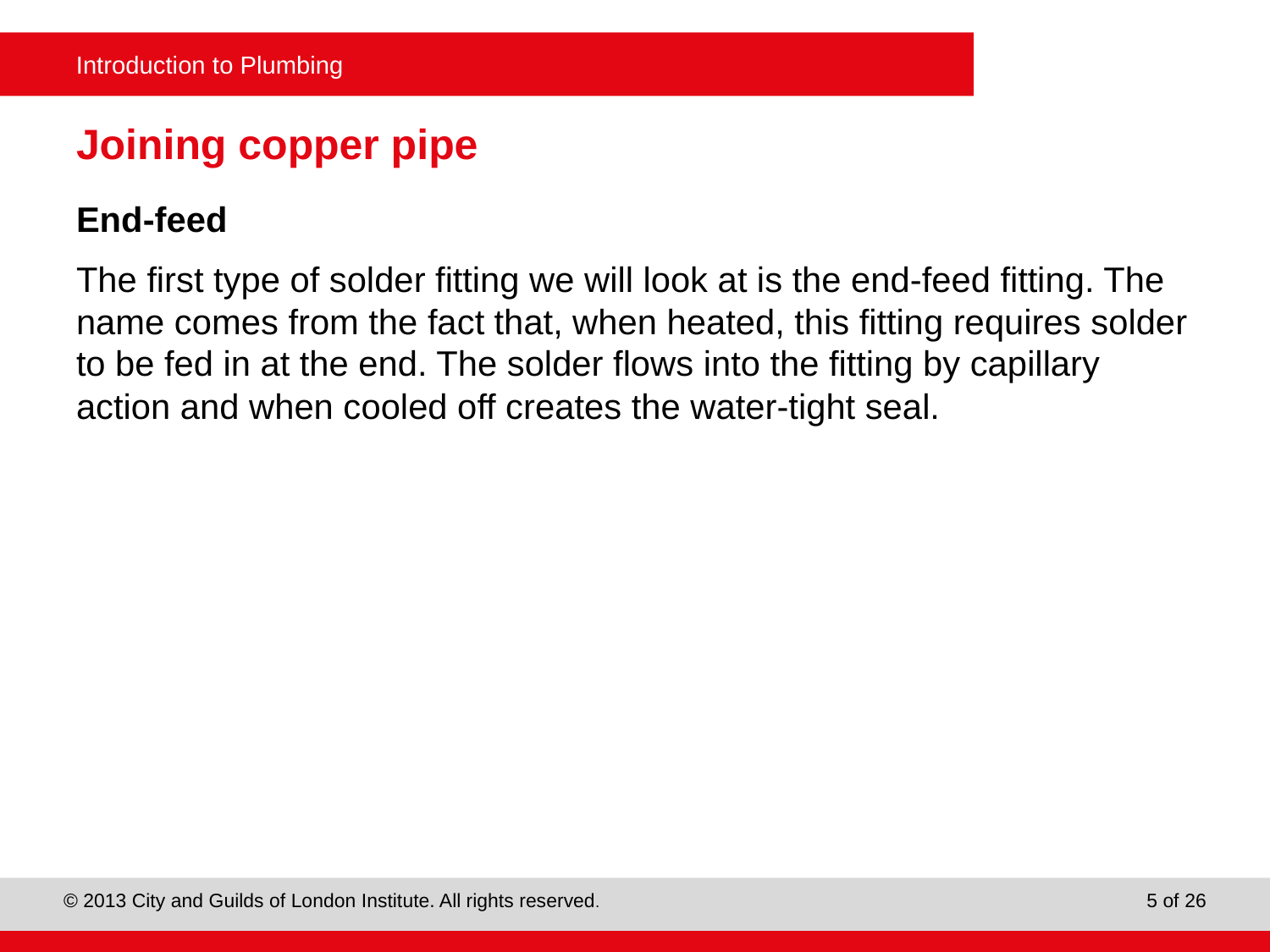

# Joining copper pipe
End-feed
The first type of solder fitting we will look at is the end-feed fitting. The name comes from the fact that, when heated, this fitting requires solder to be fed in at the end. The solder flows into the fitting by capillary action and when cooled off creates the water-tight seal.